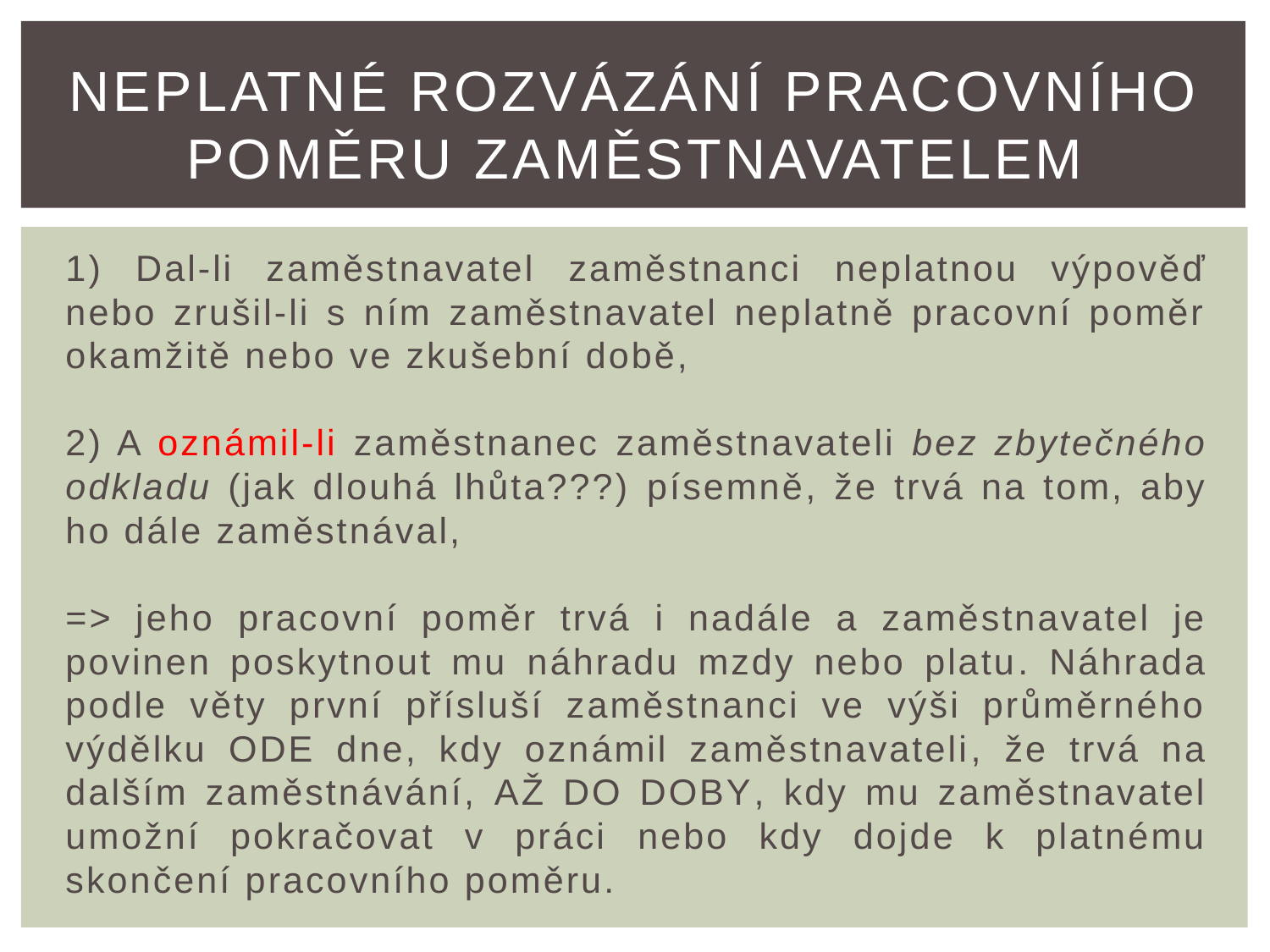

# Neplatné rozvázání pracovního poměru Zaměstnavatelem
1) Dal-li zaměstnavatel zaměstnanci neplatnou výpověď nebo zrušil-li s ním zaměstnavatel neplatně pracovní poměr okamžitě nebo ve zkušební době,

2) A oznámil-li zaměstnanec zaměstnavateli bez zbytečného odkladu (jak dlouhá lhůta???) písemně, že trvá na tom, aby ho dále zaměstnával,

=> jeho pracovní poměr trvá i nadále a zaměstnavatel je povinen poskytnout mu náhradu mzdy nebo platu. Náhrada podle věty první přísluší zaměstnanci ve výši průměrného výdělku ODE dne, kdy oznámil zaměstnavateli, že trvá na dalším zaměstnávání, AŽ DO DOBY, kdy mu zaměstnavatel umožní pokračovat v práci nebo kdy dojde k platnému skončení pracovního poměru.